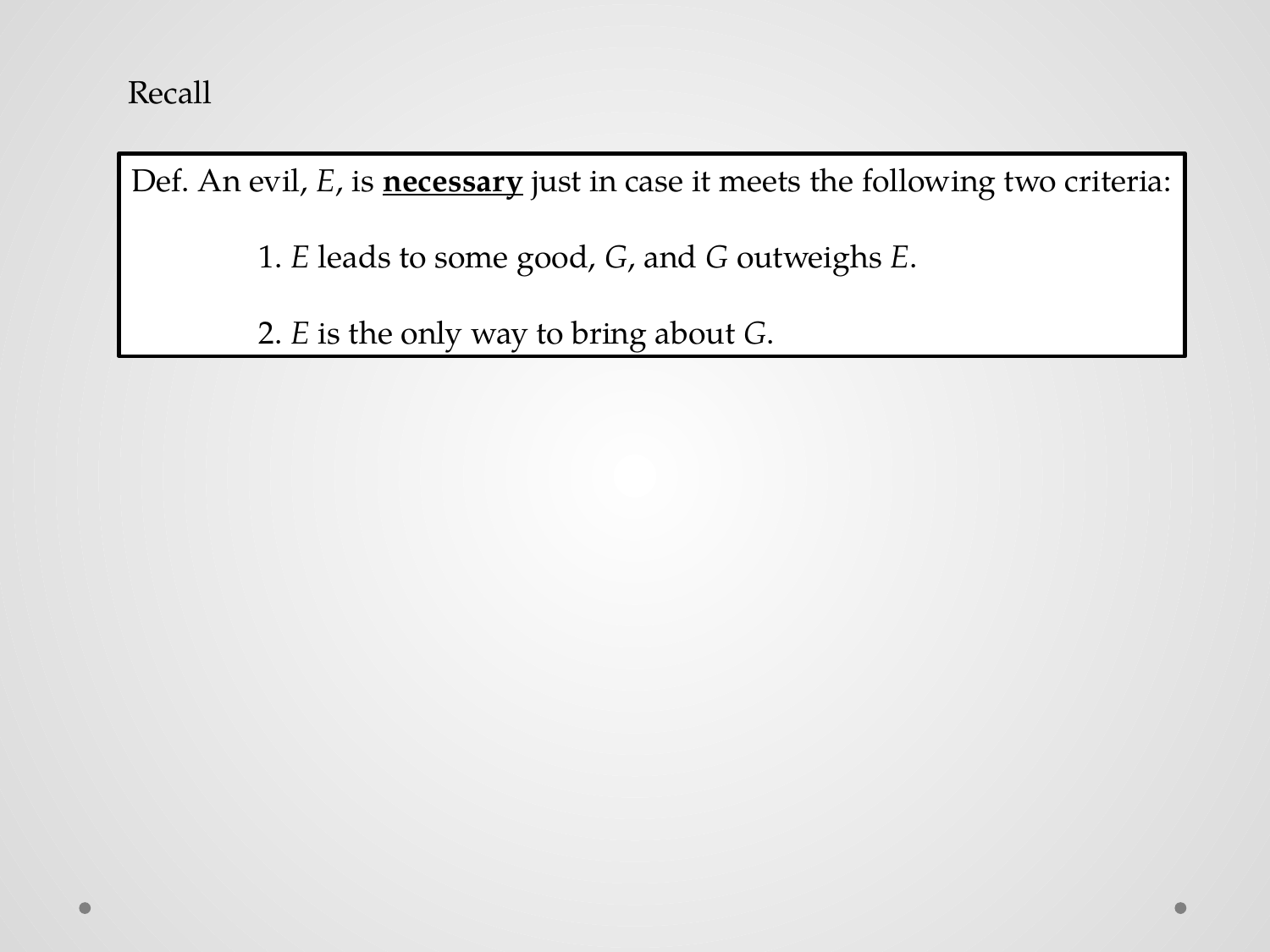

Recall
Def. An evil, E, is necessary just in case it meets the following two criteria:

	1. E leads to some good, G, and G outweighs E.

	2. E is the only way to bring about G.